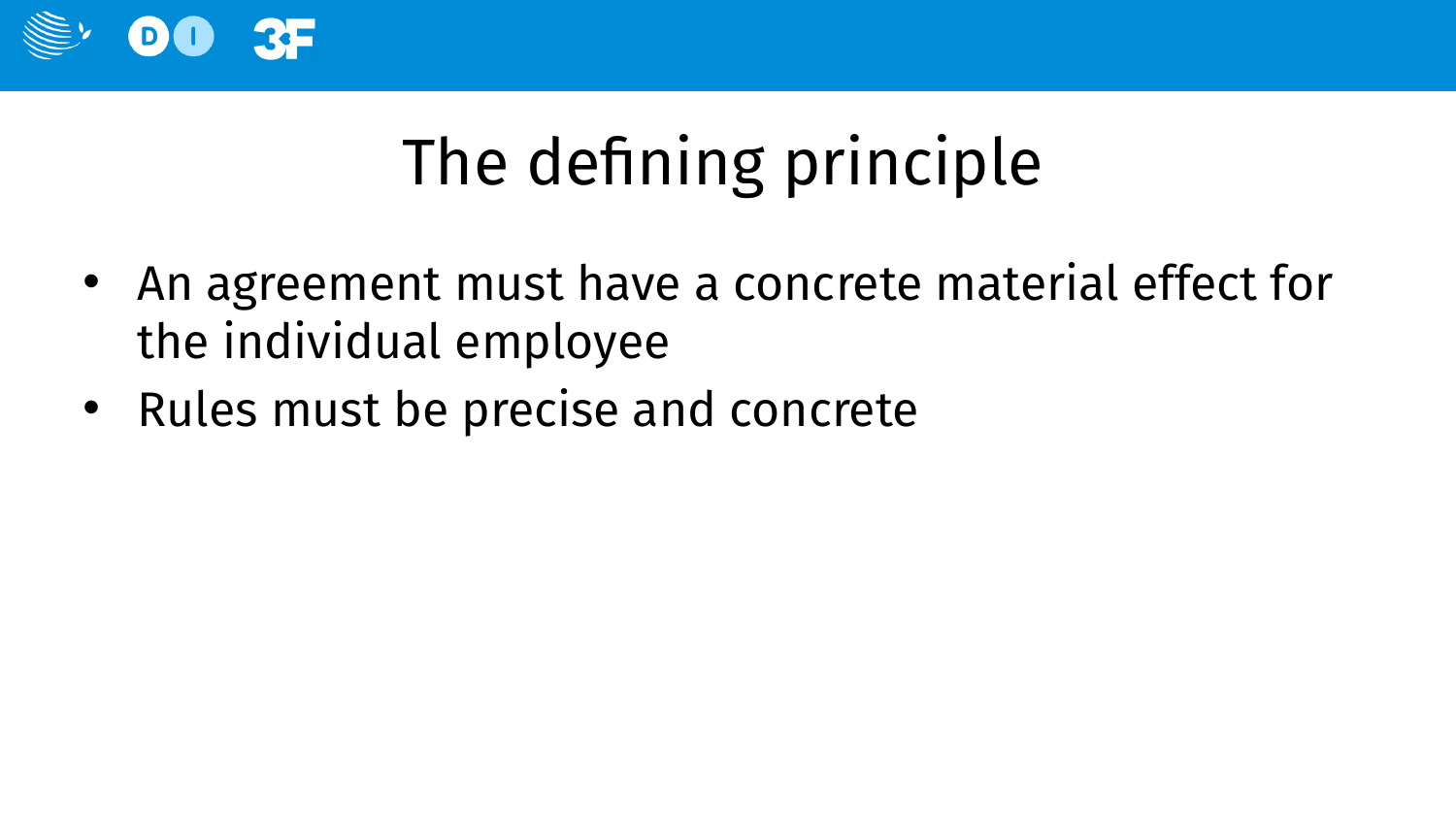

# The defining principle
An agreement must have a concrete material effect for the individual employee
Rules must be precise and concrete